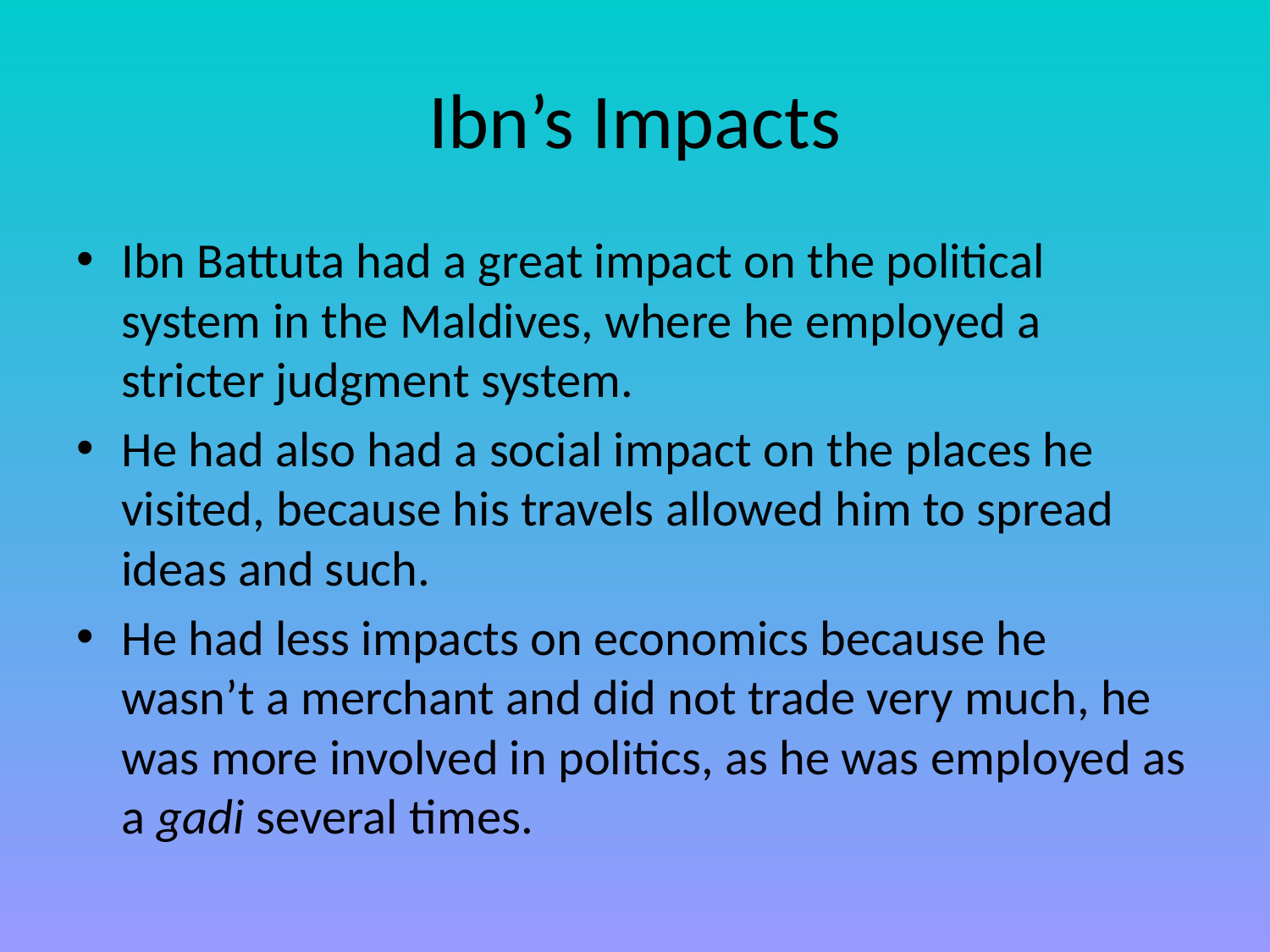

# Ibn’s Impacts
Ibn Battuta had a great impact on the political system in the Maldives, where he employed a stricter judgment system.
He had also had a social impact on the places he visited, because his travels allowed him to spread ideas and such.
He had less impacts on economics because he wasn’t a merchant and did not trade very much, he was more involved in politics, as he was employed as a gadi several times.